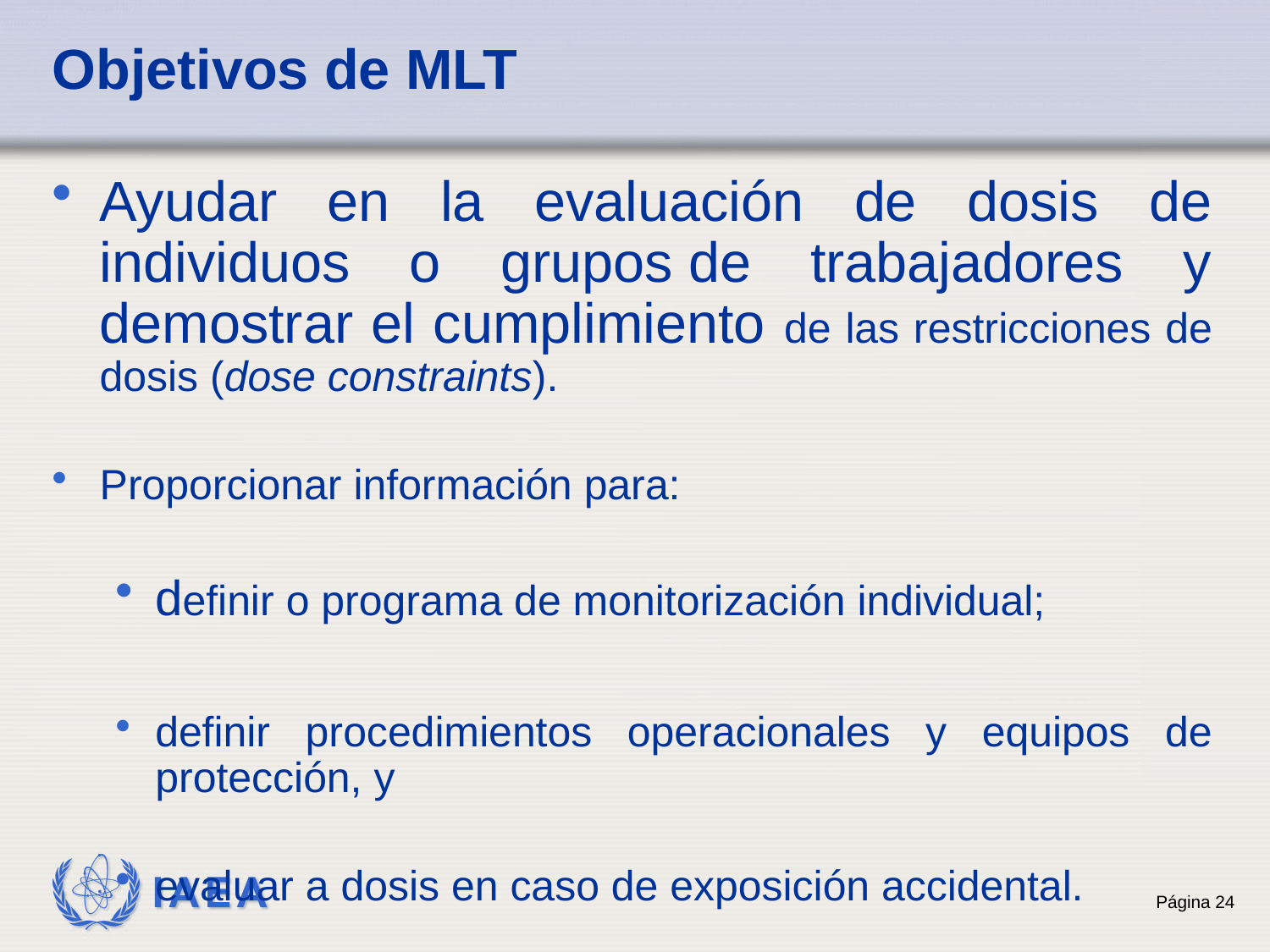

# Objetivos de MLT
Ayudar en la evaluación de dosis de individuos o grupos de trabajadores y demostrar el cumplimiento de las restricciones de dosis (dose constraints).

Proporcionar información para:

definir o programa de monitorización individual;

definir procedimientos operacionales y equipos de protección, y

evaluar a dosis en caso de exposición accidental.
24